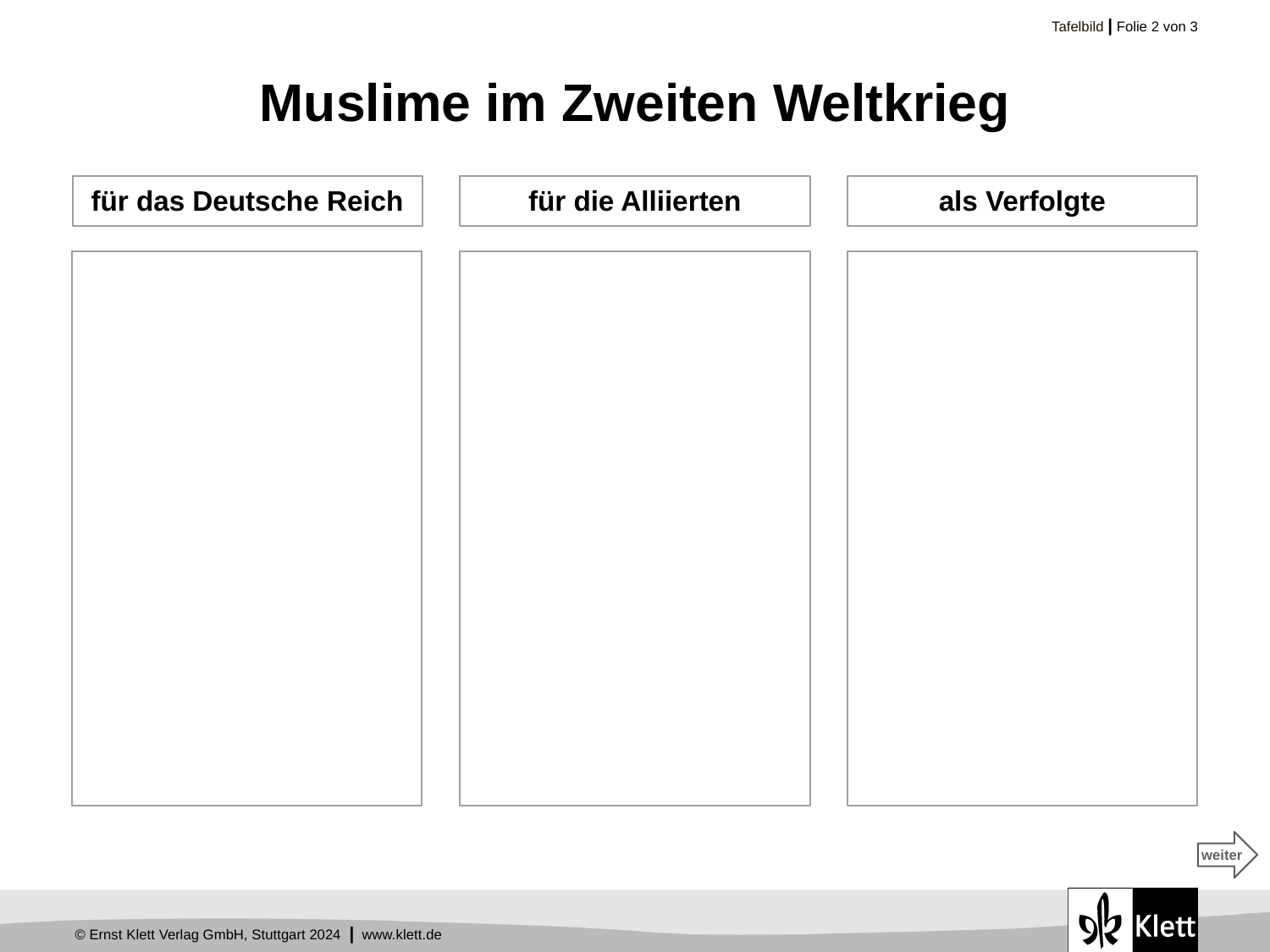

# Muslime im Zweiten Weltkrieg
für das Deutsche Reich
für die Alliierten
als Verfolgte

weiter
weiter
weiter